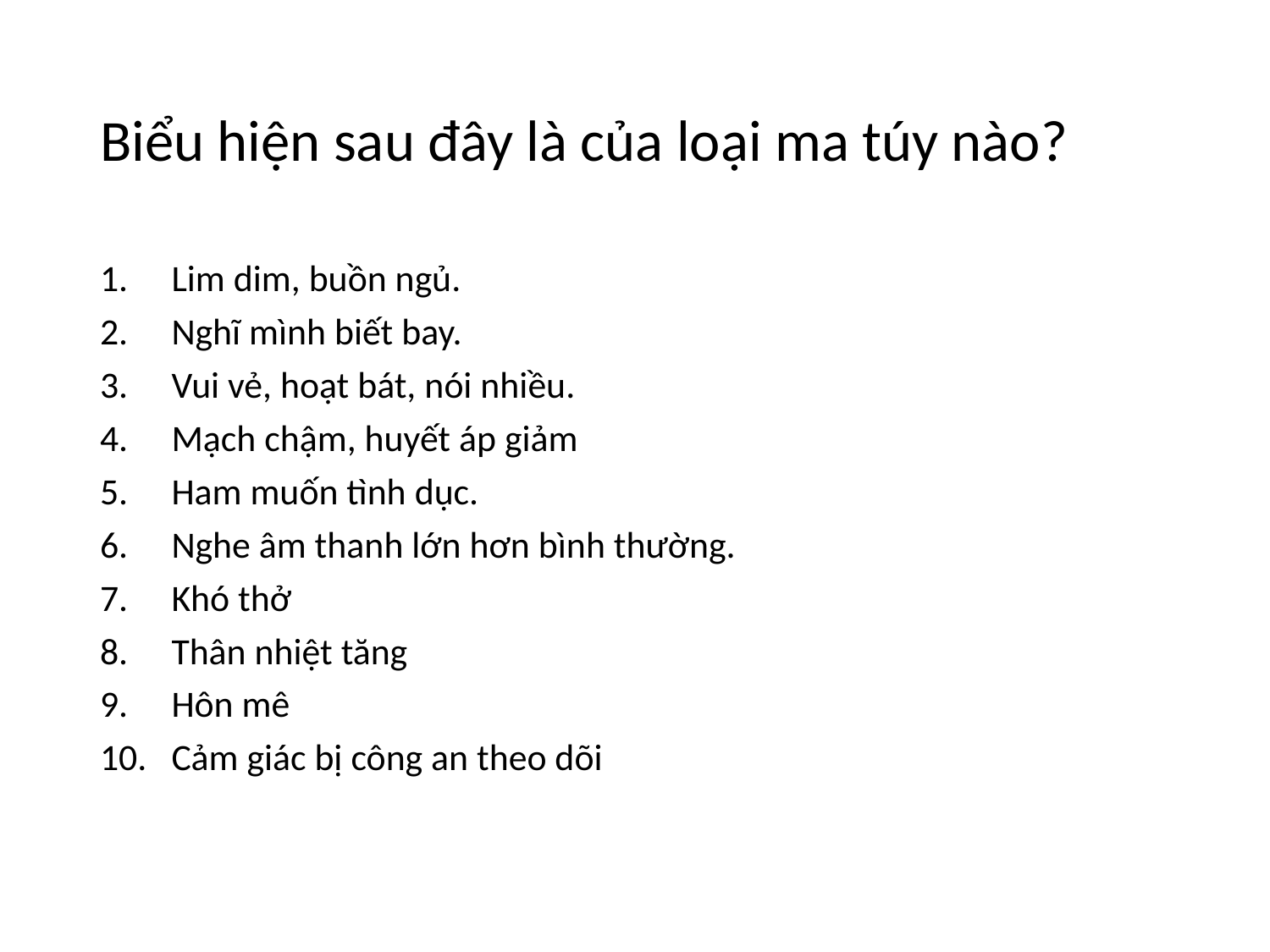

# Biểu hiện sau đây là của loại ma túy nào?
Lim dim, buồn ngủ.
Nghĩ mình biết bay.
Vui vẻ, hoạt bát, nói nhiều.
Mạch chậm, huyết áp giảm
Ham muốn tình dục.
Nghe âm thanh lớn hơn bình thường.
Khó thở
Thân nhiệt tăng
Hôn mê
Cảm giác bị công an theo dõi